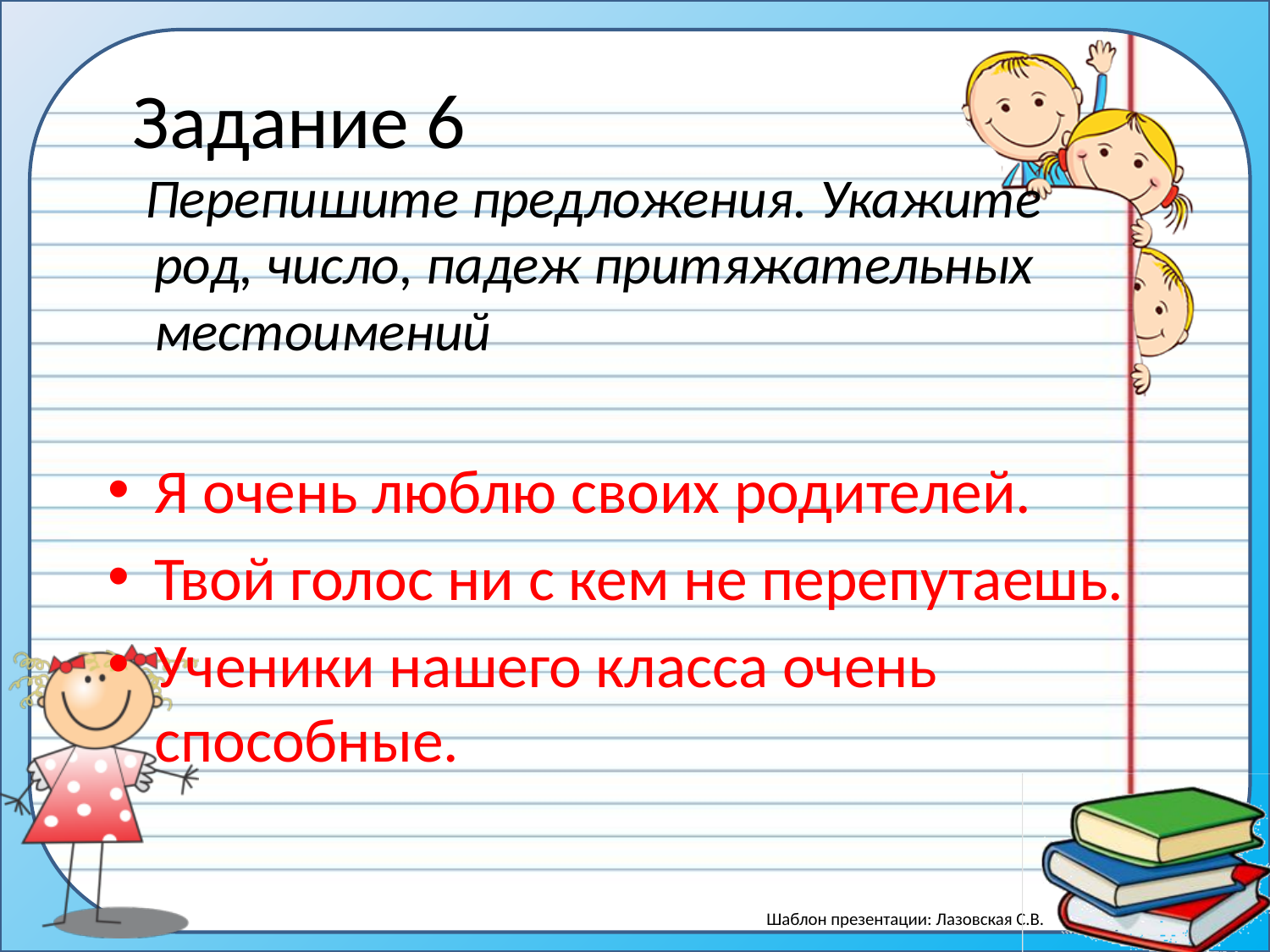

# Задание 6
   Перепишите предложения. Укажите род, число, падеж притяжательных местоимений

Я очень люблю своих родителей.
Твой голос ни с кем не перепутаешь.
Ученики нашего класса очень способные.